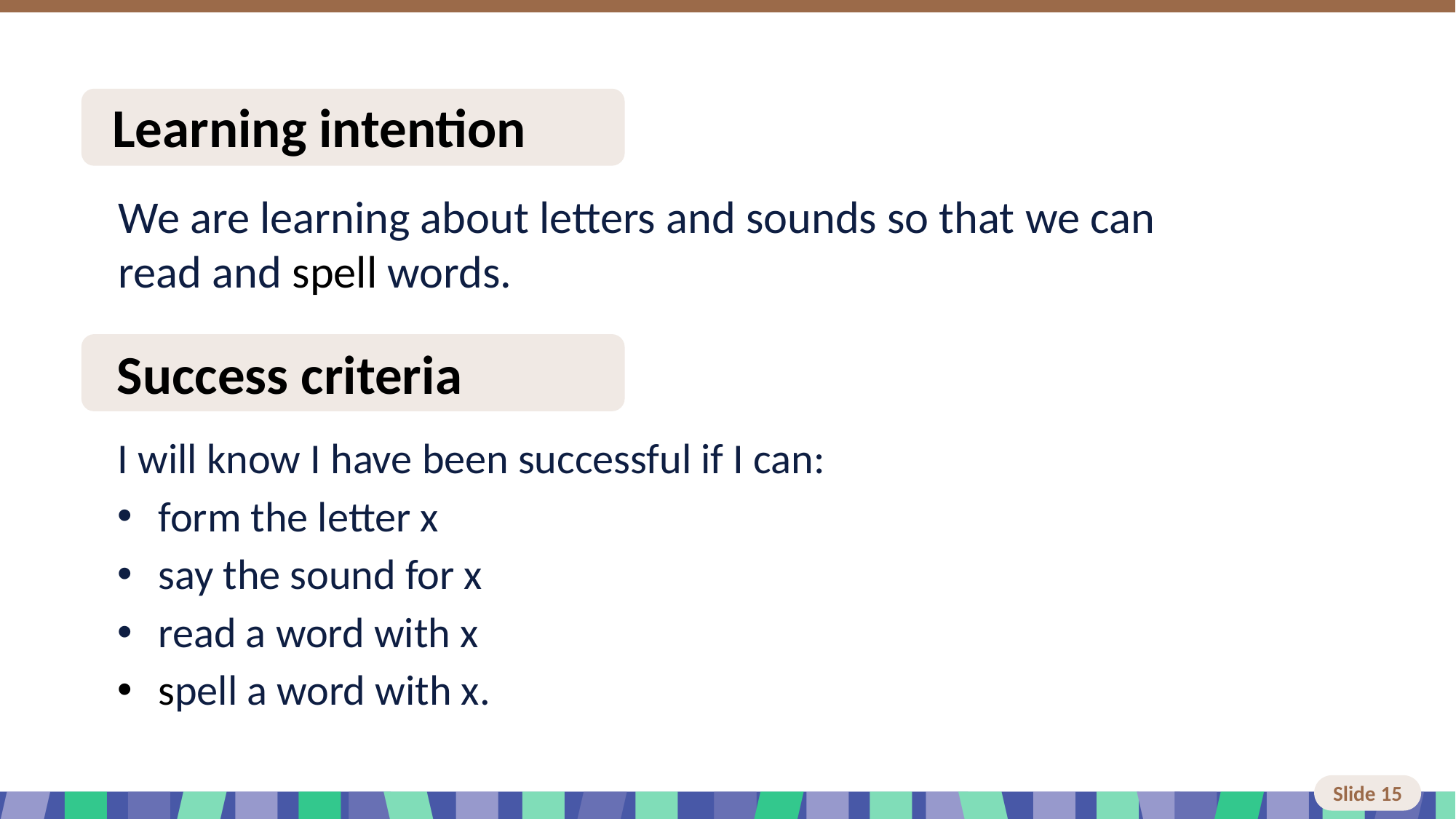

# Slide 15 Learning intention and success criteria
I will know I have been successful if I can:
form the letter x
say the sound for x
read a word with x
spell a word with x.